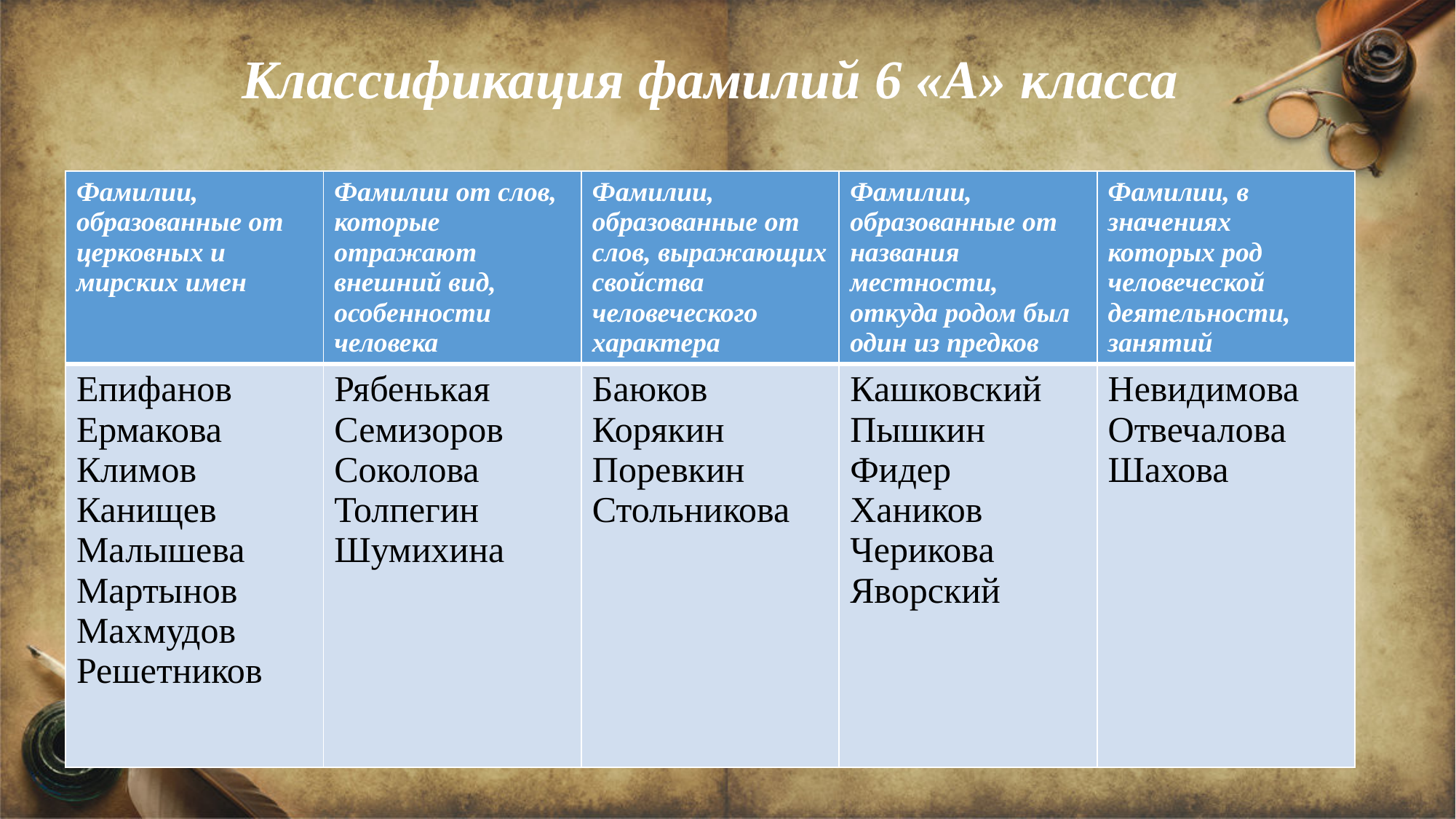

# Классификация фамилий 6 «А» класса
| Фамилии, образованные от церковных и мирских имен | Фамилии от слов, которые отражают внешний вид, особенности человека | Фамилии, образованные от слов, выражающих свойства человеческого характера | Фамилии, образованные от названия местности, откуда родом был один из предков | Фамилии, в значениях которых род человеческой деятельности, занятий |
| --- | --- | --- | --- | --- |
| Епифанов Ермакова Климов Канищев Малышева Мартынов Махмудов Решетников | Рябенькая Семизоров Соколова Толпегин Шумихина | Баюков Корякин Поревкин Стольникова | Кашковский Пышкин Фидер Хаников Черикова Яворский | Невидимова Отвечалова Шахова |